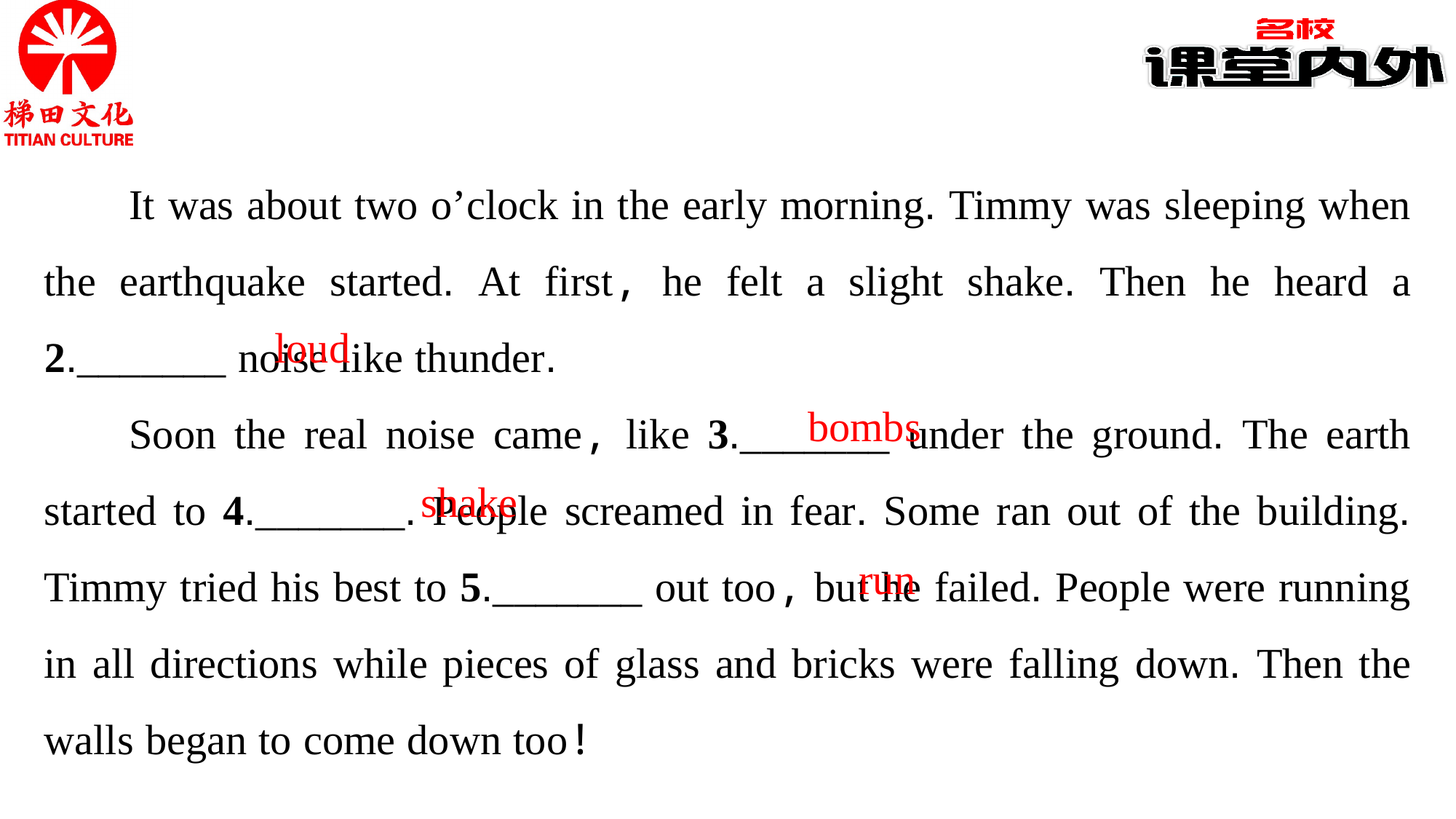

It was about two o’clock in the early morning. Timmy was sleeping when the earthquake started. At first, he felt a slight shake. Then he heard a 2._______ noise like thunder.
Soon the real noise came, like 3._______ under the ground. The earth started to 4._______. People screamed in fear. Some ran out of the building. Timmy tried his best to 5._______ out too, but he failed. People were running in all directions while pieces of glass and bricks were falling down. Then the walls began to come down too!
loud
bombs
shake
run